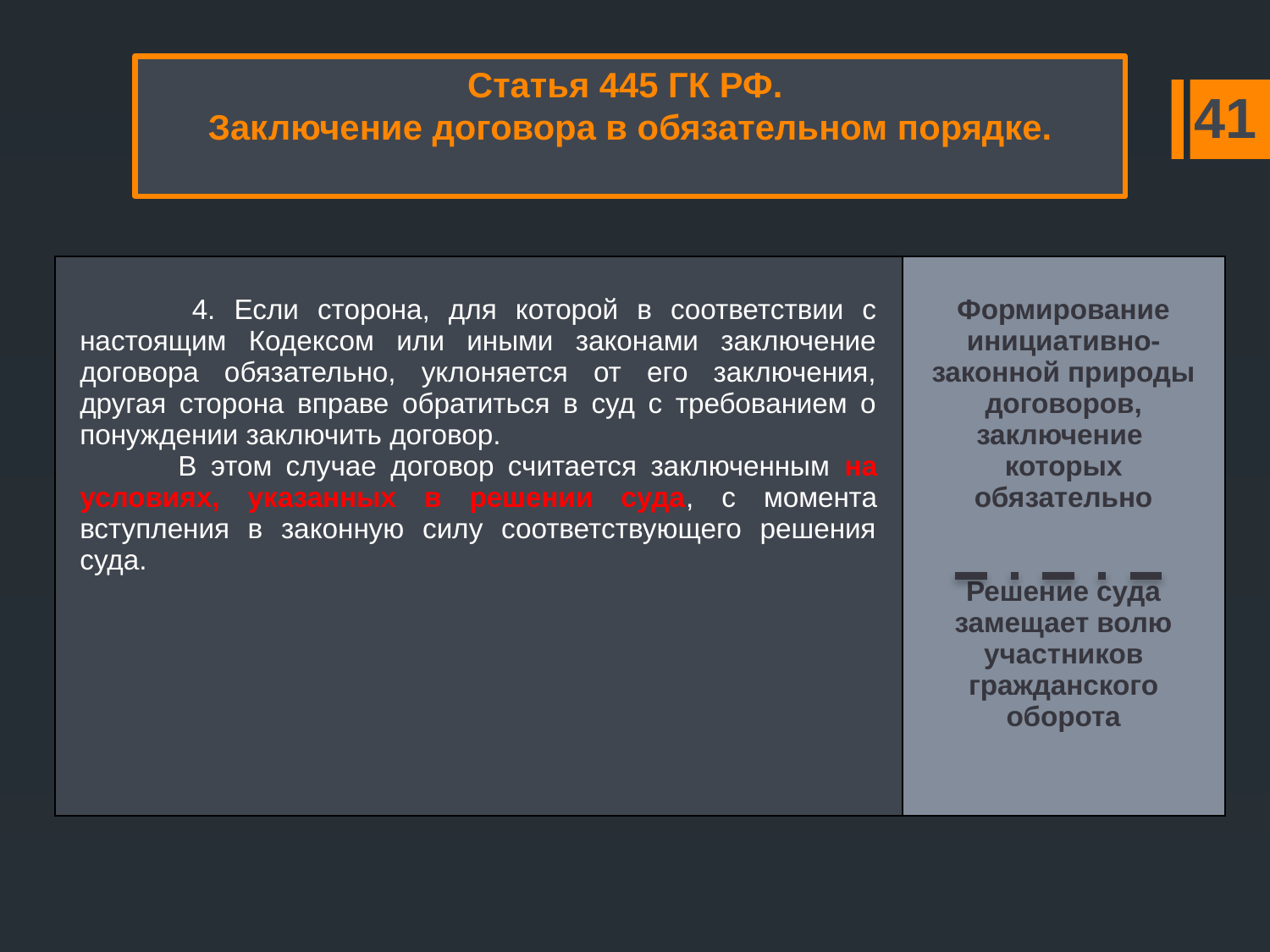

# Статья 445 ГК РФ. Заключение договора в обязательном порядке.
41

| 4. Если сторона, для которой в соответствии с настоящим Кодексом или иными законами заключение договора обязательно, уклоняется от его заключения, другая сторона вправе обратиться в суд с требованием о понуждении заключить договор. В этом случае договор считается заключенным на условиях, указанных в решении суда, с момента вступления в законную силу соответствующего решения суда. | Формирование инициативно-законной природы договоров, заключение которых обязательно Решение суда замещает волю участников гражданского оборота |
| --- | --- |